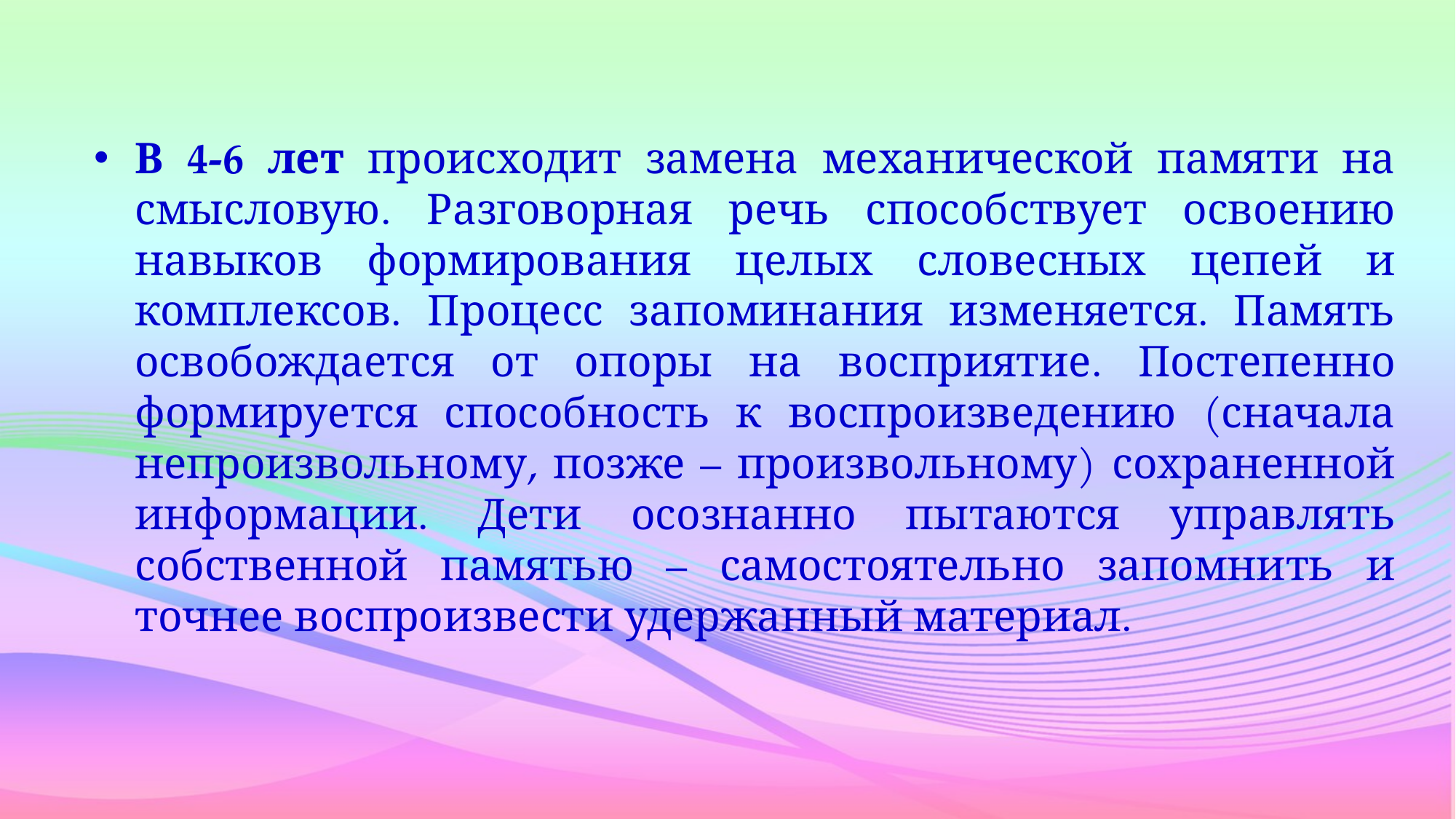

В 4-6 лет происходит замена механической памяти на смысловую. Разговорная речь способствует освоению навыков формирования целых словесных цепей и комплексов. Процесс запоминания изменяется. Память освобождается от опоры на восприятие. Постепенно формируется способность к воспроизведению (сначала непроизвольному, позже – произвольному) сохраненной информации. Дети осознанно пытаются управлять собственной памятью – самостоятельно запомнить и точнее воспроизвести удержанный материал.